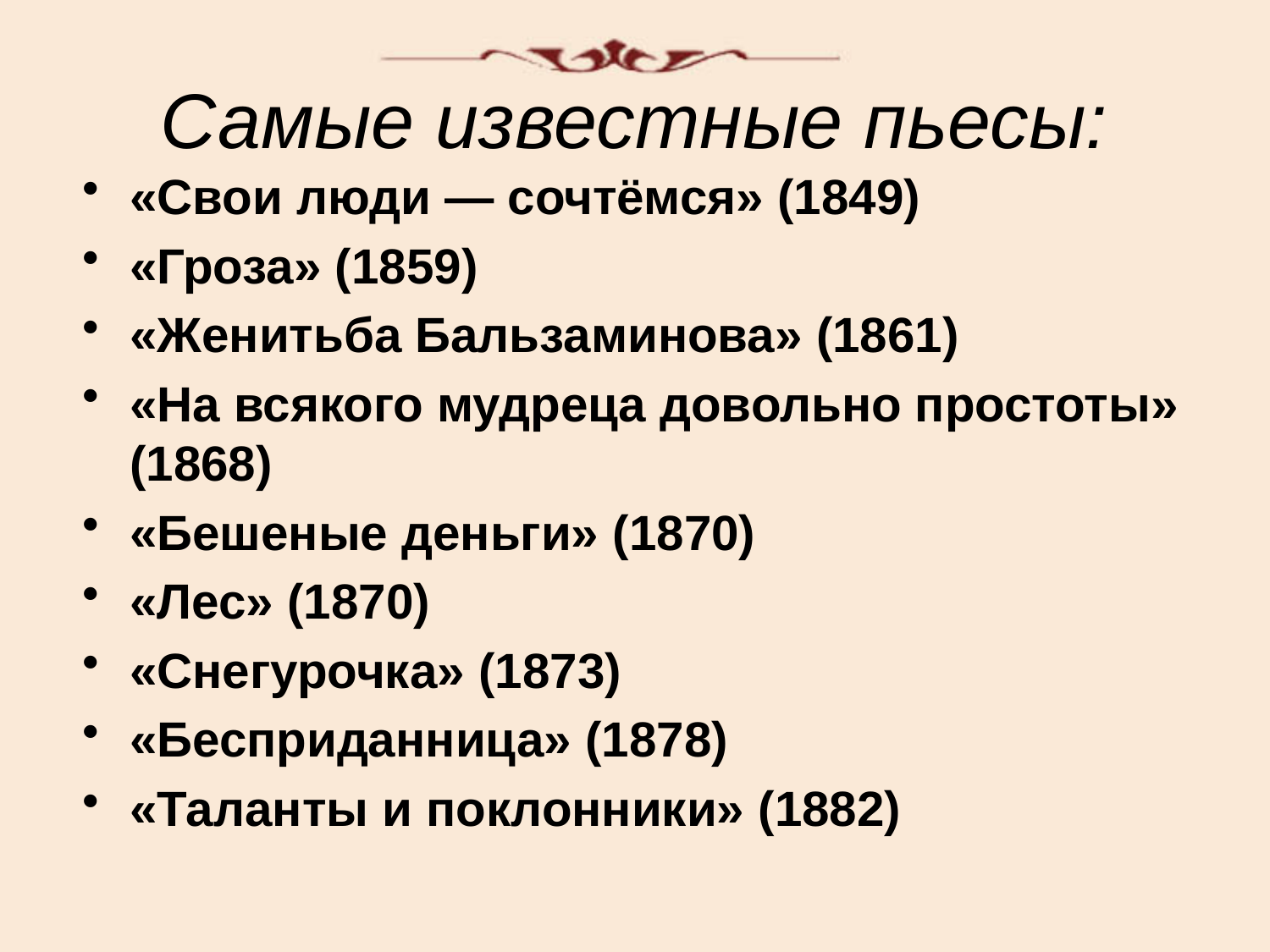

# Самые известные пьесы:
«Свои люди — сочтёмся» (1849)
«Гроза» (1859)
«Женитьба Бальзаминова» (1861)
«На всякого мудреца довольно простоты» (1868)
«Бешеные деньги» (1870)
«Лес» (1870)
«Снегурочка» (1873)
«Бесприданница» (1878)
«Таланты и поклонники» (1882)